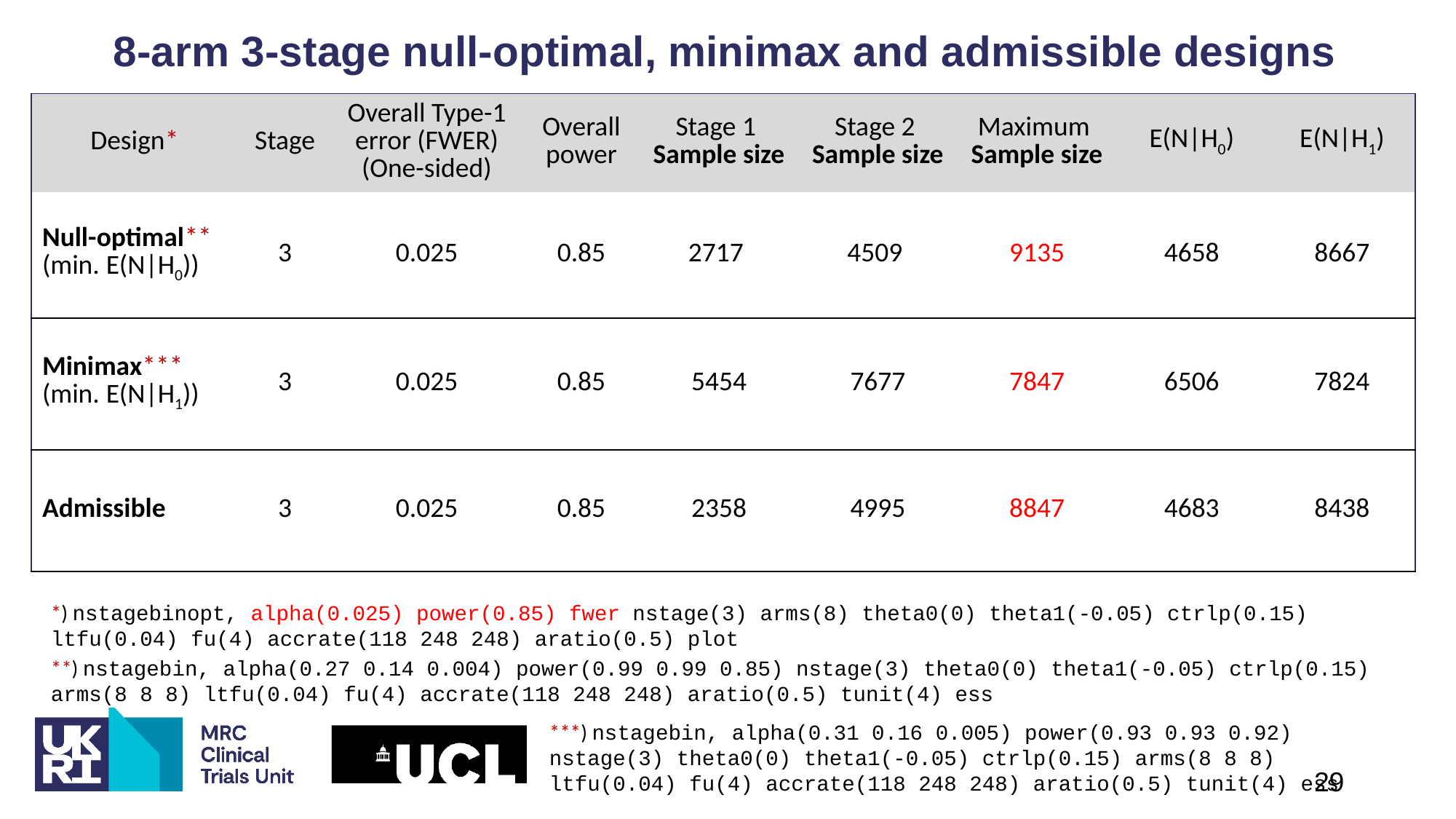

8-arm 3-stage null-optimal, minimax and admissible designs
| Design\* | Stage | Overall Type-1 error (FWER) (One-sided) | Overall power | Stage 1 Sample size | Stage 2 Sample size | Maximum Sample size | E(N|H0) | E(N|H1) |
| --- | --- | --- | --- | --- | --- | --- | --- | --- |
| Null-optimal\*\* (min. E(N|H0)) | 3 | 0.025 | 0.85 | 2717 | 4509 | 9135 | 4658 | 8667 |
| Minimax\*\*\* (min. E(N|H1)) | 3 | 0.025 | 0.85 | 5454 | 7677 | 7847 | 6506 | 7824 |
| Admissible | 3 | 0.025 | 0.85 | 2358 | 4995 | 8847 | 4683 | 8438 |

*) nstagebinopt, alpha(0.025) power(0.85) fwer nstage(3) arms(8) theta0(0) theta1(-0.05) ctrlp(0.15) ltfu(0.04) fu(4) accrate(118 248 248) aratio(0.5) plot
**) nstagebin, alpha(0.27 0.14 0.004) power(0.99 0.99 0.85) nstage(3) theta0(0) theta1(-0.05) ctrlp(0.15) arms(8 8 8) ltfu(0.04) fu(4) accrate(118 248 248) aratio(0.5) tunit(4) ess
***) nstagebin, alpha(0.31 0.16 0.005) power(0.93 0.93 0.92) nstage(3) theta0(0) theta1(-0.05) ctrlp(0.15) arms(8 8 8) ltfu(0.04) fu(4) accrate(118 248 248) aratio(0.5) tunit(4) ess
29